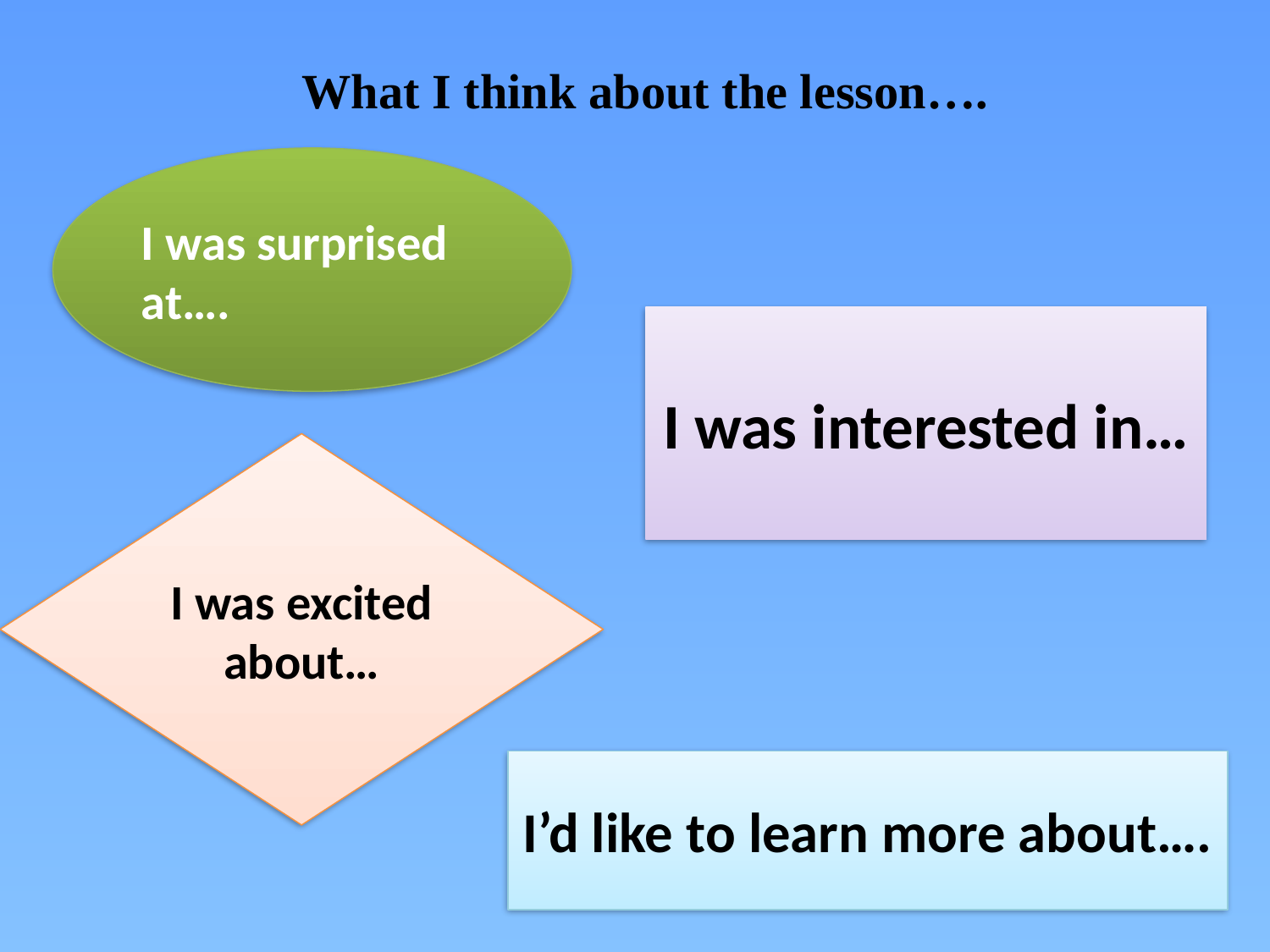

What I think about the lesson….

I was surprised at….
I was interested in…
I was excited about…
I’d like to learn more about….